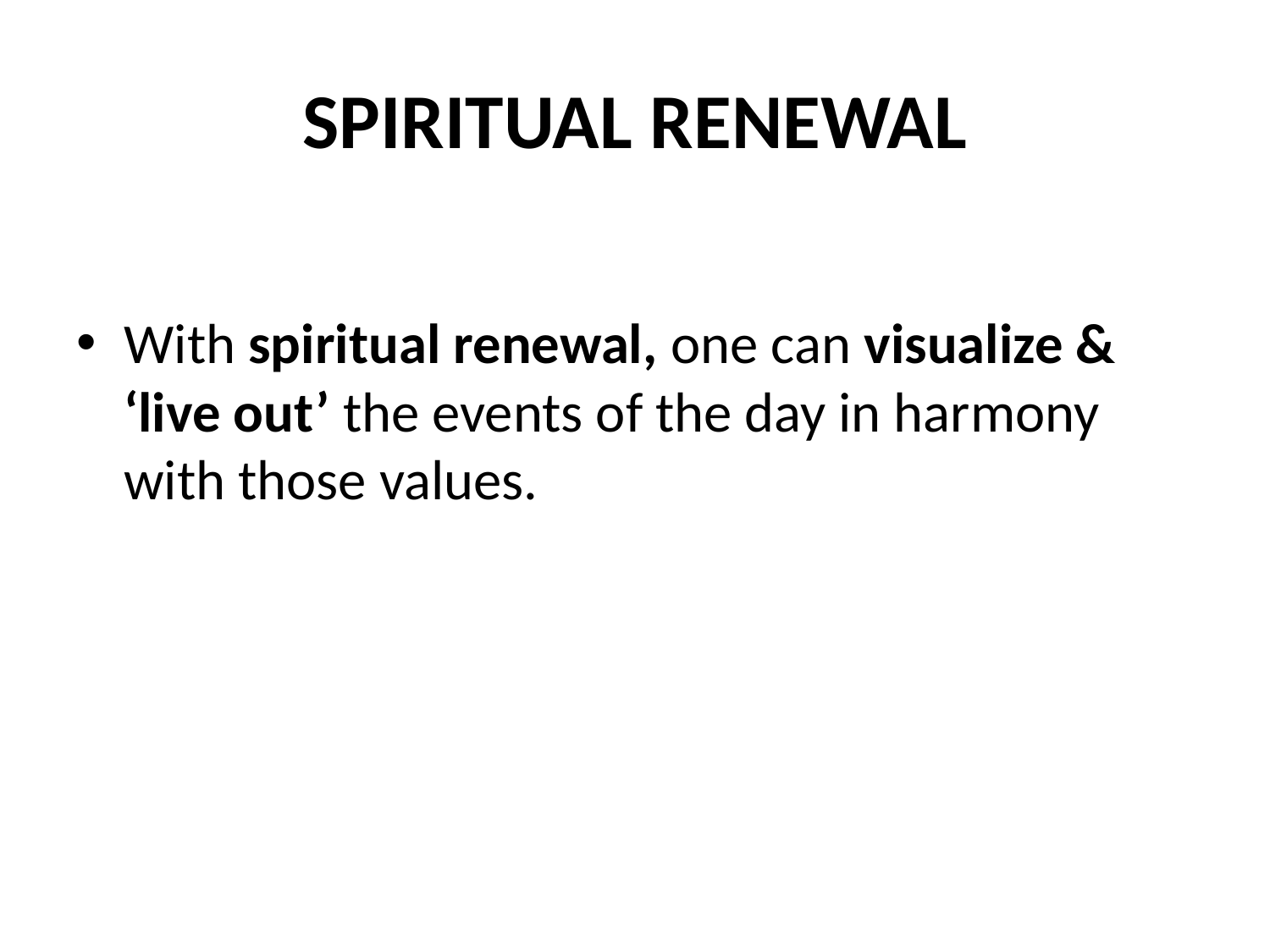

# SPIRITUAL RENEWAL

With spiritual renewal, one can visualize & ‘live out’ the events of the day in harmony with those values.